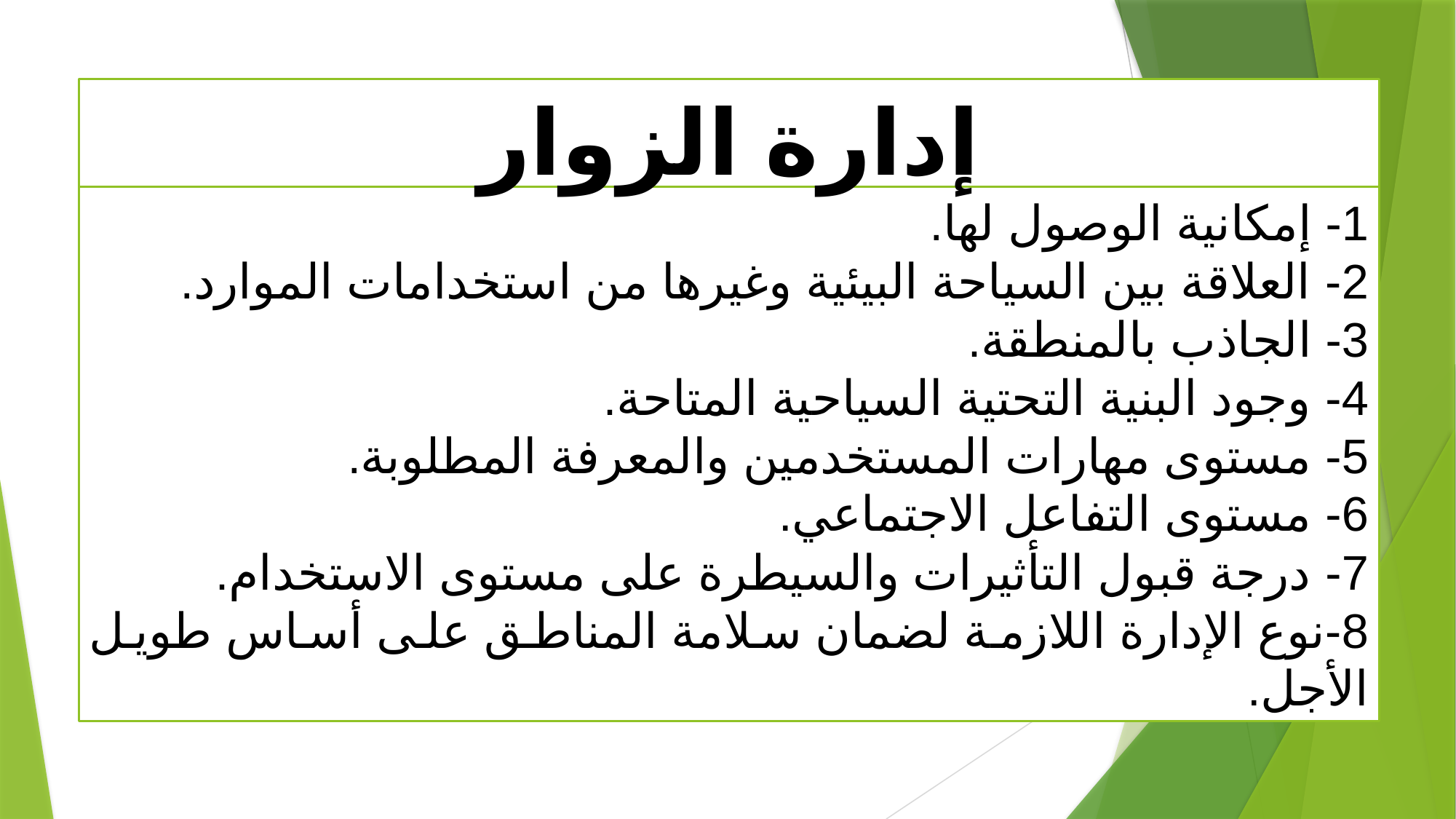

# إدارة الزوار
1- إمكانية الوصول لها.
2- العلاقة بين السياحة البيئية وغيرها من استخدامات الموارد.
3- الجاذب بالمنطقة.
4- وجود البنية التحتية السياحية المتاحة.
5- مستوى مهارات المستخدمين والمعرفة المطلوبة.
6- مستوى التفاعل الاجتماعي.
7- درجة قبول التأثيرات والسيطرة على مستوى الاستخدام.
8-نوع الإدارة اللازمة لضمان سلامة المناطق على أساس طويل الأجل.